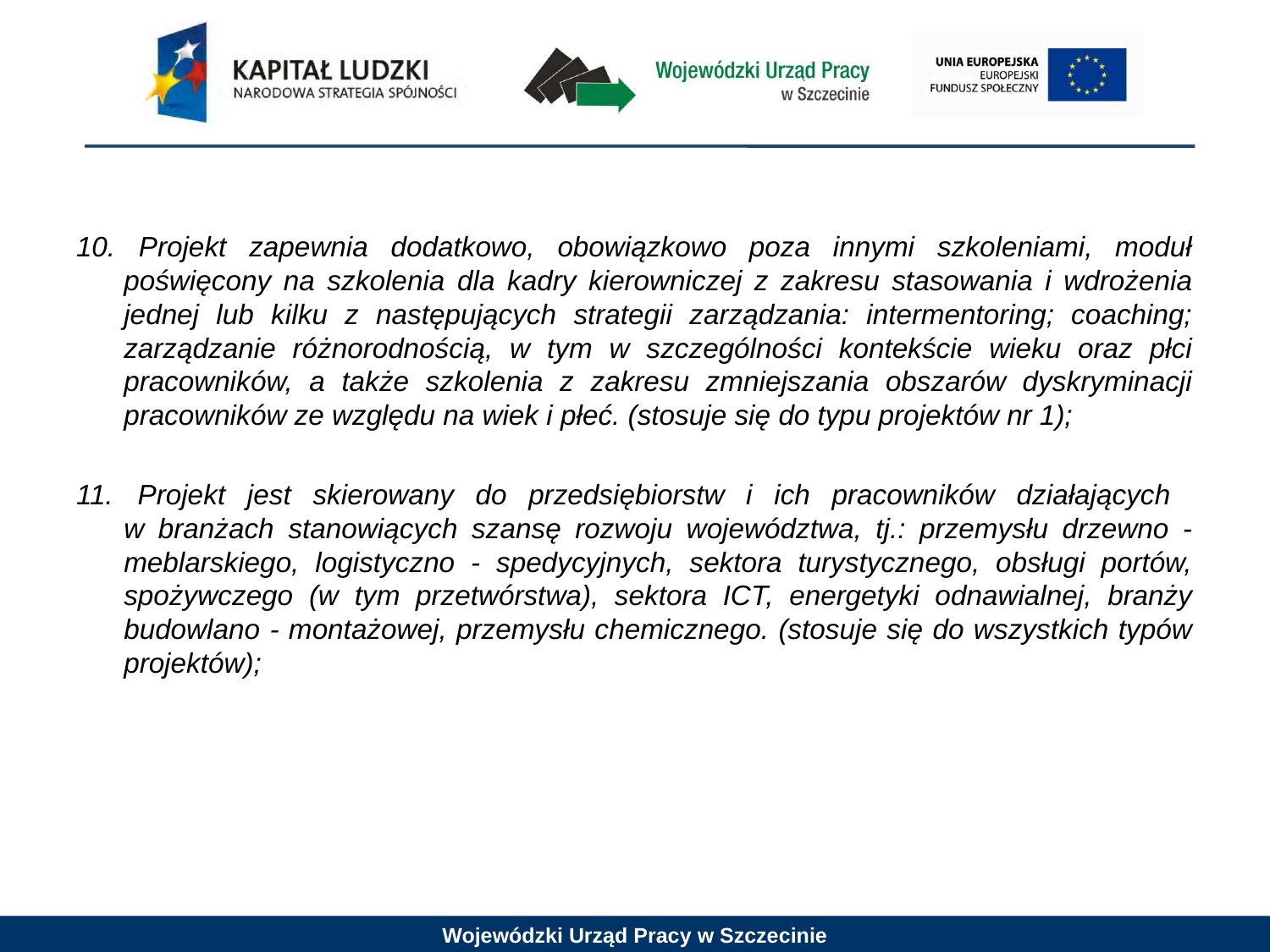

10. 	Projekt zapewnia dodatkowo, obowiązkowo poza innymi szkoleniami, moduł poświęcony na szkolenia dla kadry kierowniczej z zakresu stasowania i wdrożenia jednej lub kilku z następujących strategii zarządzania: intermentoring; coaching; zarządzanie różnorodnością, w tym w szczególności kontekście wieku oraz płci pracowników, a także szkolenia z zakresu zmniejszania obszarów dyskryminacji pracowników ze względu na wiek i płeć. (stosuje się do typu projektów nr 1);

11. 	Projekt jest skierowany do przedsiębiorstw i ich pracowników działających
w branżach stanowiących szansę rozwoju województwa, tj.: przemysłu drzewno - meblarskiego, logistyczno - spedycyjnych, sektora turystycznego, obsługi portów, spożywczego (w tym przetwórstwa), sektora ICT, energetyki odnawialnej, branży budowlano - montażowej, przemysłu chemicznego. (stosuje się do wszystkich typów projektów);